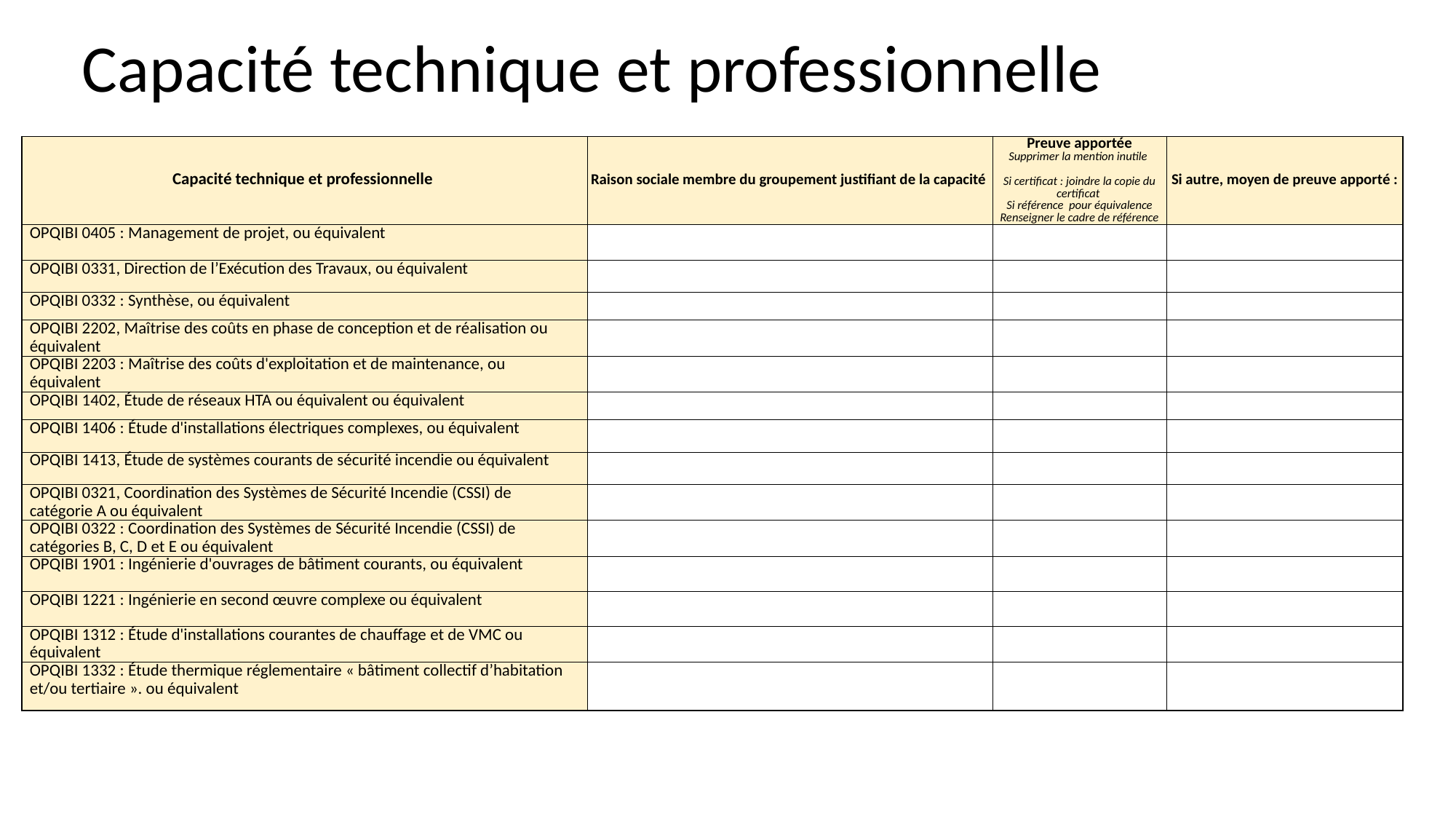

# Capacité technique et professionnelle
| Capacité technique et professionnelle | Raison sociale membre du groupement justifiant de la capacité | Preuve apportée Supprimer la mention inutile Si certificat : joindre la copie du certificat Si référence pour équivalence Renseigner le cadre de référence | Si autre, moyen de preuve apporté : |
| --- | --- | --- | --- |
| OPQIBI 0405 : Management de projet, ou équivalent |  |  |  |
| OPQIBI 0331, Direction de l’Exécution des Travaux, ou équivalent |  |  |  |
| OPQIBI 0332 : Synthèse, ou équivalent |  |  |  |
| OPQIBI 2202, Maîtrise des coûts en phase de conception et de réalisation ou équivalent |  |  |  |
| OPQIBI 2203 : Maîtrise des coûts d'exploitation et de maintenance, ou équivalent |  |  |  |
| OPQIBI 1402, Étude de réseaux HTA ou équivalent ou équivalent |  |  |  |
| OPQIBI 1406 : Étude d'installations électriques complexes, ou équivalent |  |  |  |
| OPQIBI 1413, Étude de systèmes courants de sécurité incendie ou équivalent |  |  |  |
| OPQIBI 0321, Coordination des Systèmes de Sécurité Incendie (CSSI) de catégorie A ou équivalent |  |  |  |
| OPQIBI 0322 : Coordination des Systèmes de Sécurité Incendie (CSSI) de catégories B, C, D et E ou équivalent |  |  |  |
| OPQIBI 1901 : Ingénierie d'ouvrages de bâtiment courants, ou équivalent |  |  |  |
| OPQIBI 1221 : Ingénierie en second œuvre complexe ou équivalent |  |  |  |
| OPQIBI 1312 : Étude d'installations courantes de chauffage et de VMC ou équivalent |  |  |  |
| OPQIBI 1332 : Étude thermique réglementaire « bâtiment collectif d’habitation et/ou tertiaire ». ou équivalent |  |  |  |